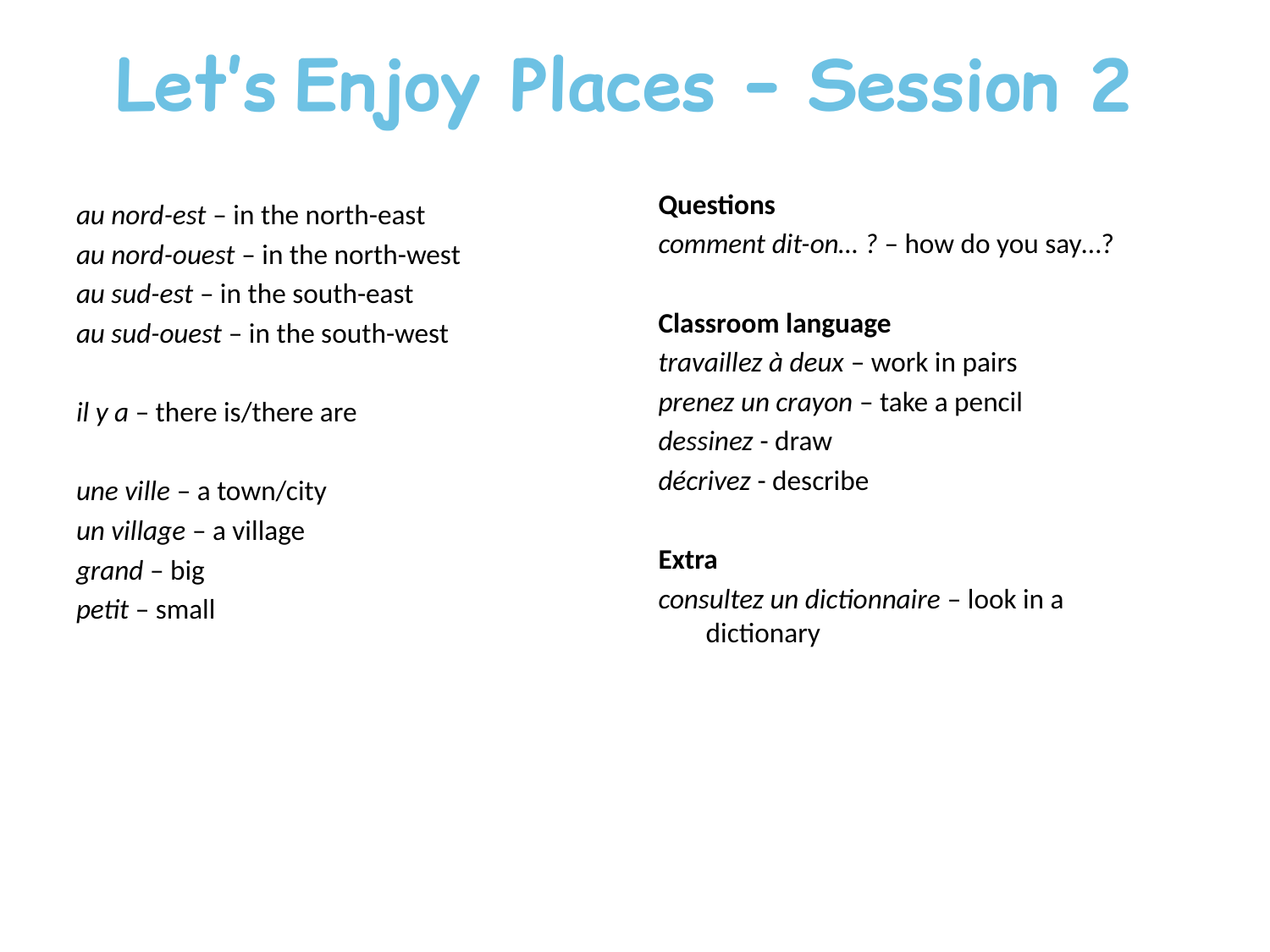

# Let’s Enjoy Places – Session 2
Questions
comment dit-on… ? – how do you say…?

Classroom language
travaillez à deux – work in pairs
prenez un crayon – take a pencil
dessinez - draw
décrivez - describe

Extra
consultez un dictionnaire – look in a dictionary
au nord-est – in the north-east
au nord-ouest – in the north-west
au sud-est – in the south-east
au sud-ouest – in the south-west

il y a – there is/there are

une ville – a town/city
un village – a village
grand – big
petit – small